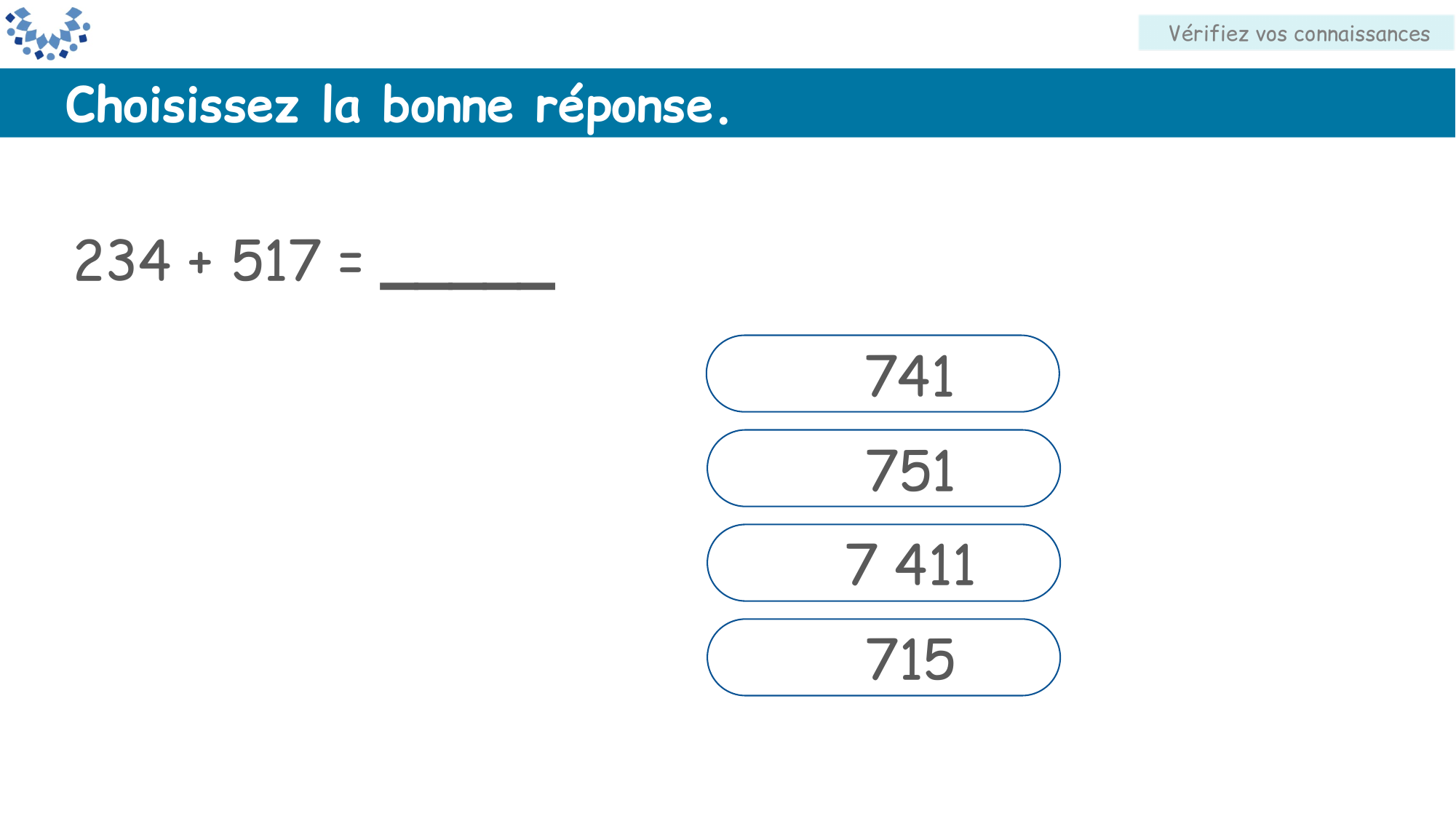

Vérifiez vos connaissances
Choisissez la bonne réponse.
234 + 517 = _____
741
751
7 411
715